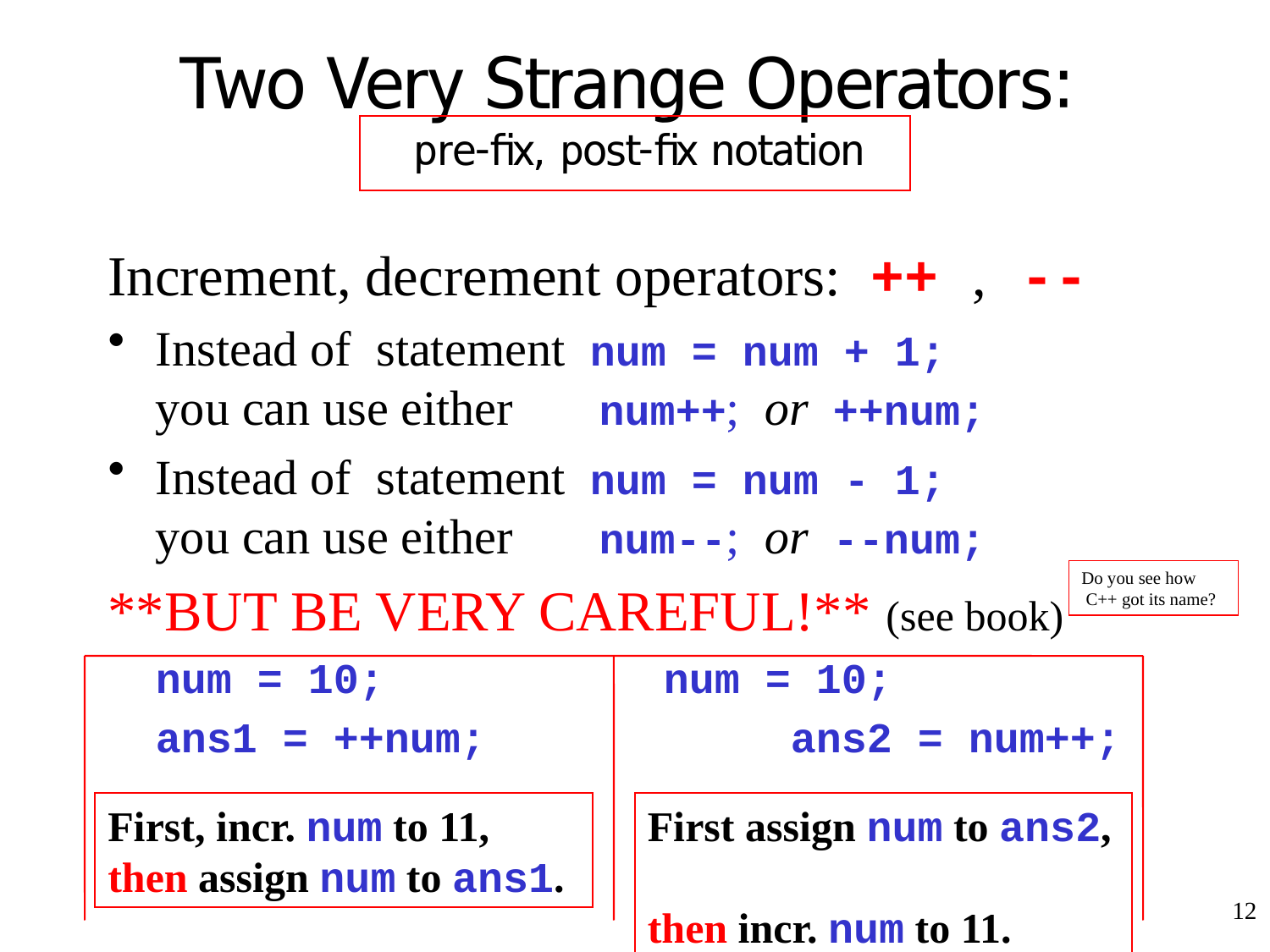

# Two Very Strange Operators: pre-fix, post-fix notation

Increment, decrement operators:  ++ , --
Instead of  statement  num = num + 1;
you can use either       num++;  or  ++num;
Instead of  statement  num = num - 1;
you can use either       num--;  or  --num;
**BUT BE VERY CAREFUL!** (see book)
	num = 10;			num = 10;
	ans1 = ++num;			ans2 = num++;
Do you see how
 C++ got its name?

First, incr. num to 11,
then assign num to ans1.
First assign num to ans2,
then incr. num to 11.
12